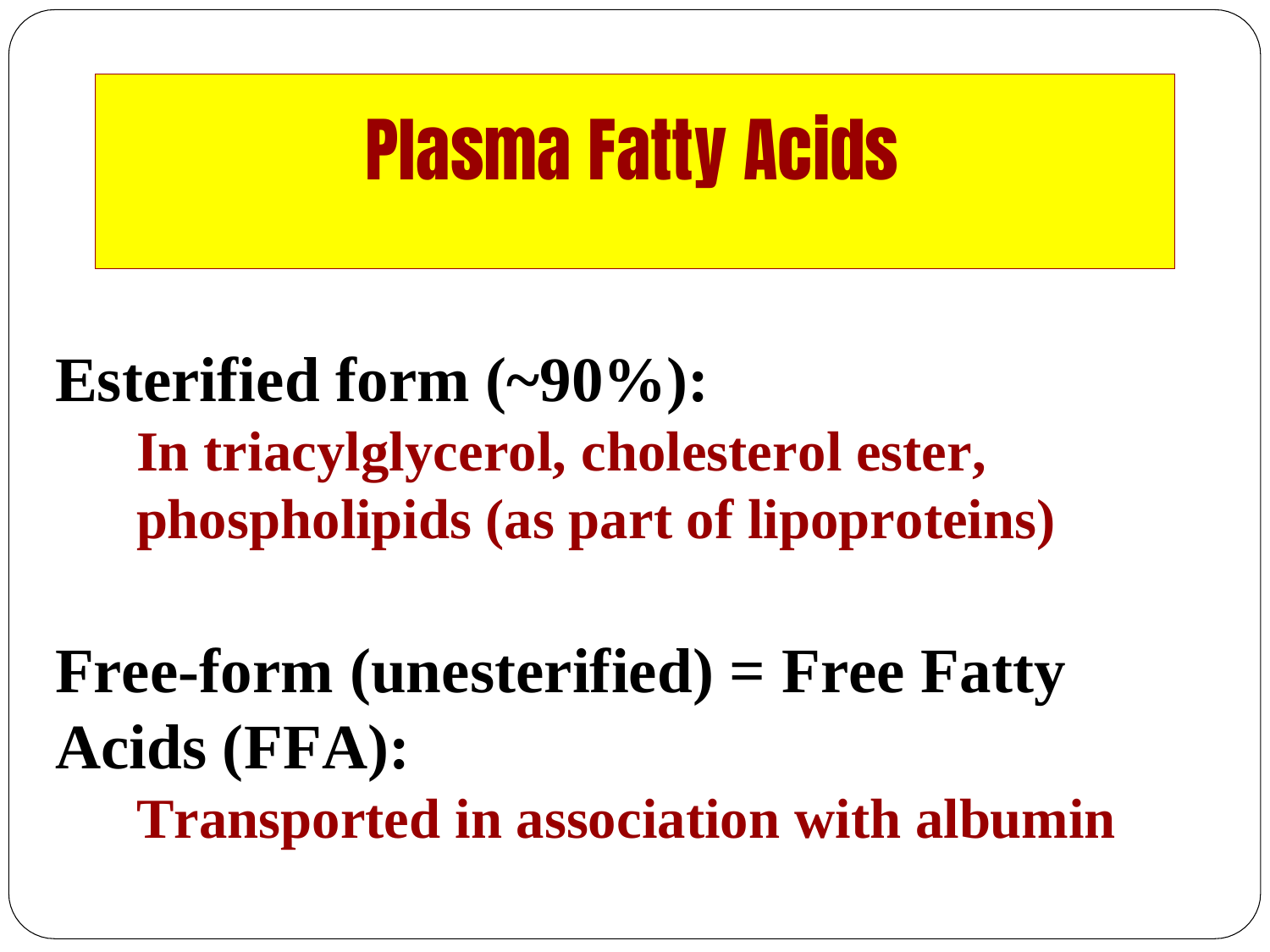

# Plasma Fatty Acids
Esterified form (~90%):
In triacylglycerol, cholesterol ester, phospholipids (as part of lipoproteins)

Free-form (unesterified) = Free Fatty Acids (FFA):
Transported in association with albumin